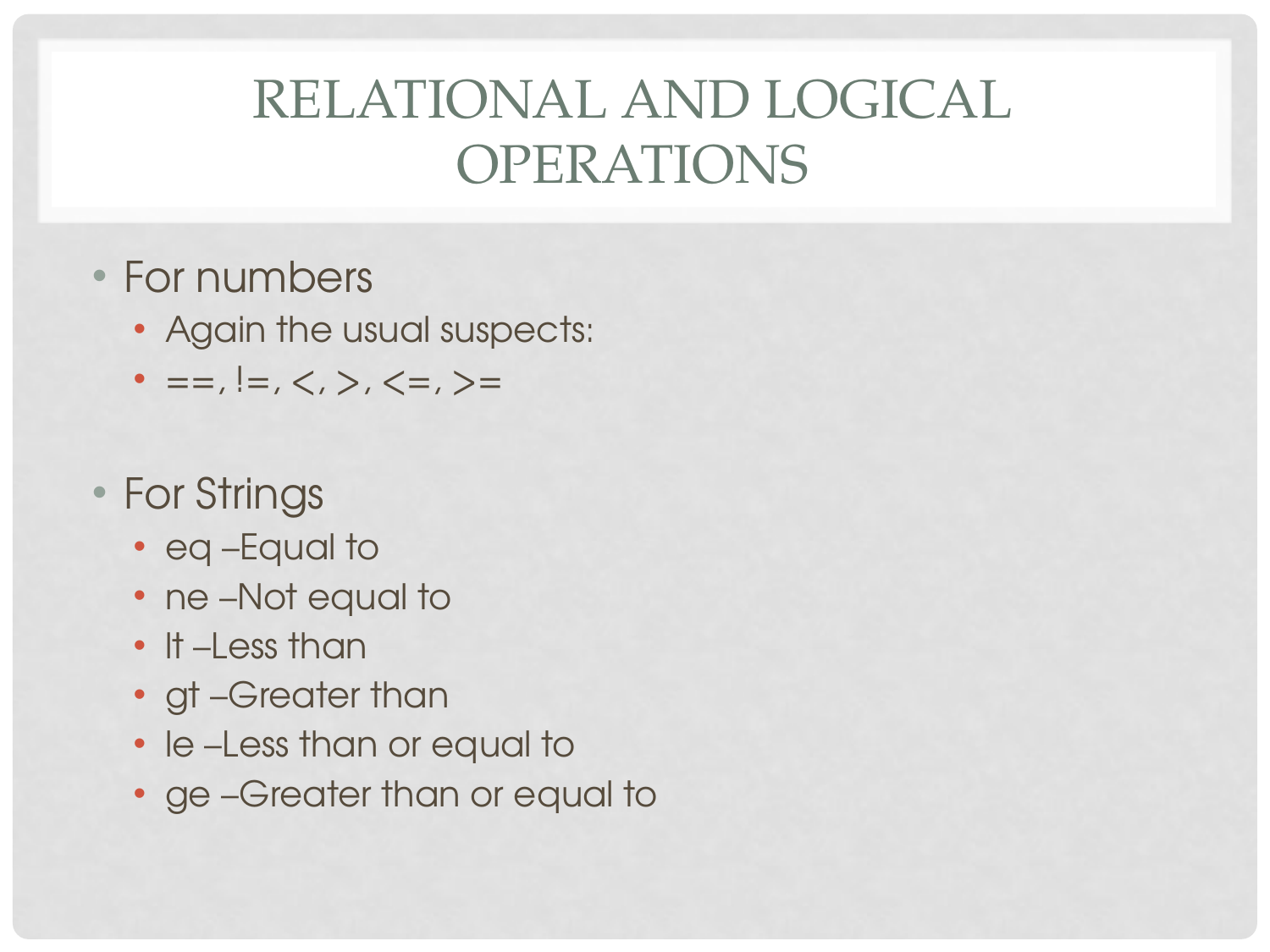

# Relational and logical operations
For numbers
Again the usual suspects:
==, !=, <, >, <=, >=

For Strings
eq –Equal to
ne –Not equal to
lt –Less than
gt –Greater than
le –Less than or equal to
ge –Greater than or equal to